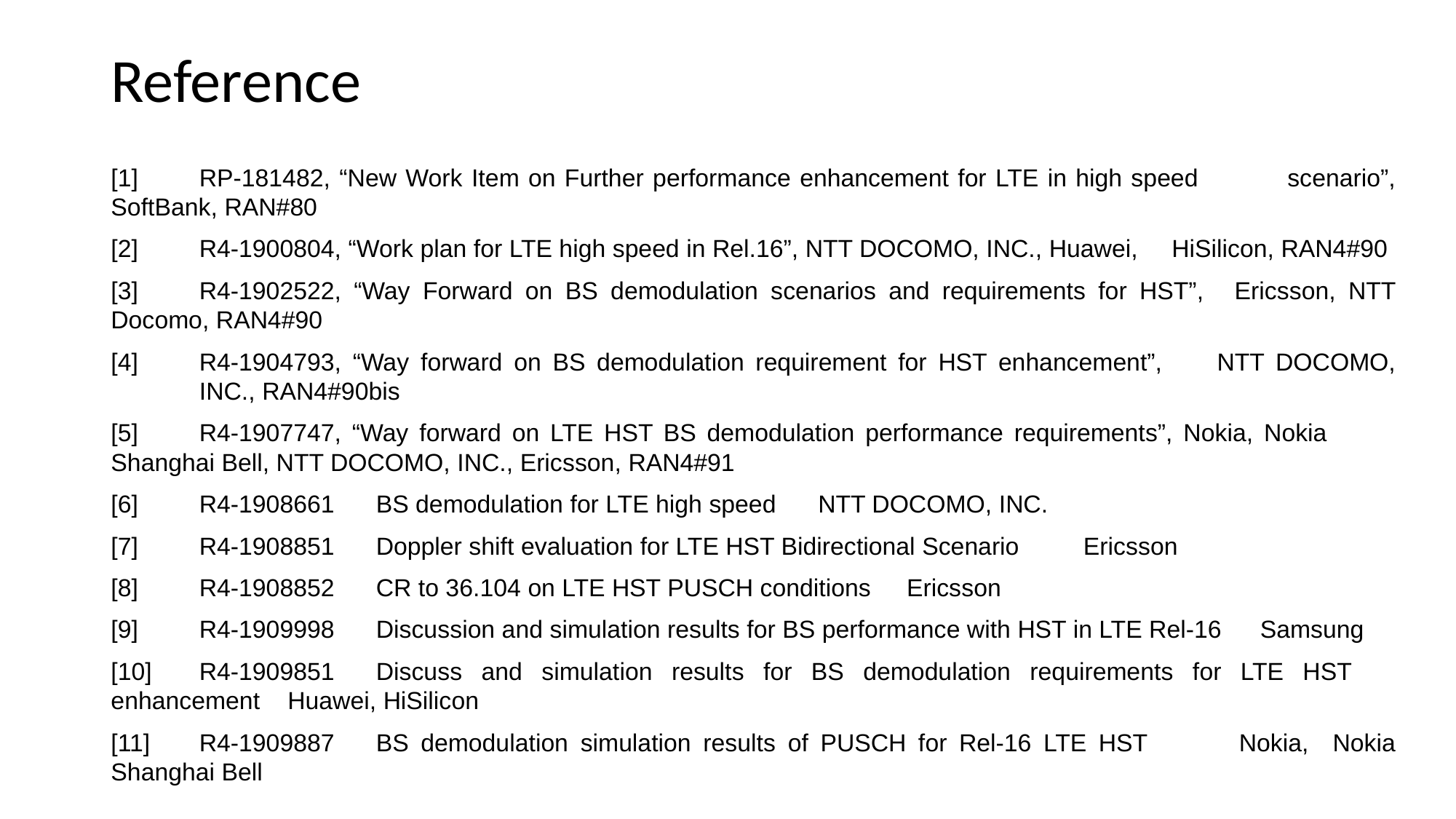

# Reference
[1]	RP-181482, “New Work Item on Further performance enhancement for LTE in high speed 	scenario”, SoftBank, RAN#80
[2]	R4-1900804, “Work plan for LTE high speed in Rel.16”, NTT DOCOMO, INC., Huawei, 	HiSilicon, RAN4#90
[3]	R4-1902522, “Way Forward on BS demodulation scenarios and requirements for HST”, 	Ericsson, NTT Docomo, RAN4#90
[4]	R4-1904793, “Way forward on BS demodulation requirement for HST enhancement”, 	NTT DOCOMO, 	INC., RAN4#90bis
[5]	R4-1907747, “Way forward on LTE HST BS demodulation performance requirements”, Nokia, Nokia 	Shanghai Bell, NTT DOCOMO, INC., Ericsson, RAN4#91
[6]	R4-1908661	BS demodulation for LTE high speed	NTT DOCOMO, INC.
[7]	R4-1908851	Doppler shift evaluation for LTE HST Bidirectional Scenario	Ericsson
[8]	R4-1908852	CR to 36.104 on LTE HST PUSCH conditions	Ericsson
[9]	R4-1909998	Discussion and simulation results for BS performance with HST in LTE Rel-16	Samsung
[10]	R4-1909851	Discuss and simulation results for BS demodulation requirements for LTE HST 	enhancement	Huawei, HiSilicon
[11]	R4-1909887	BS demodulation simulation results of PUSCH for Rel-16 LTE HST    	Nokia, 	Nokia Shanghai Bell